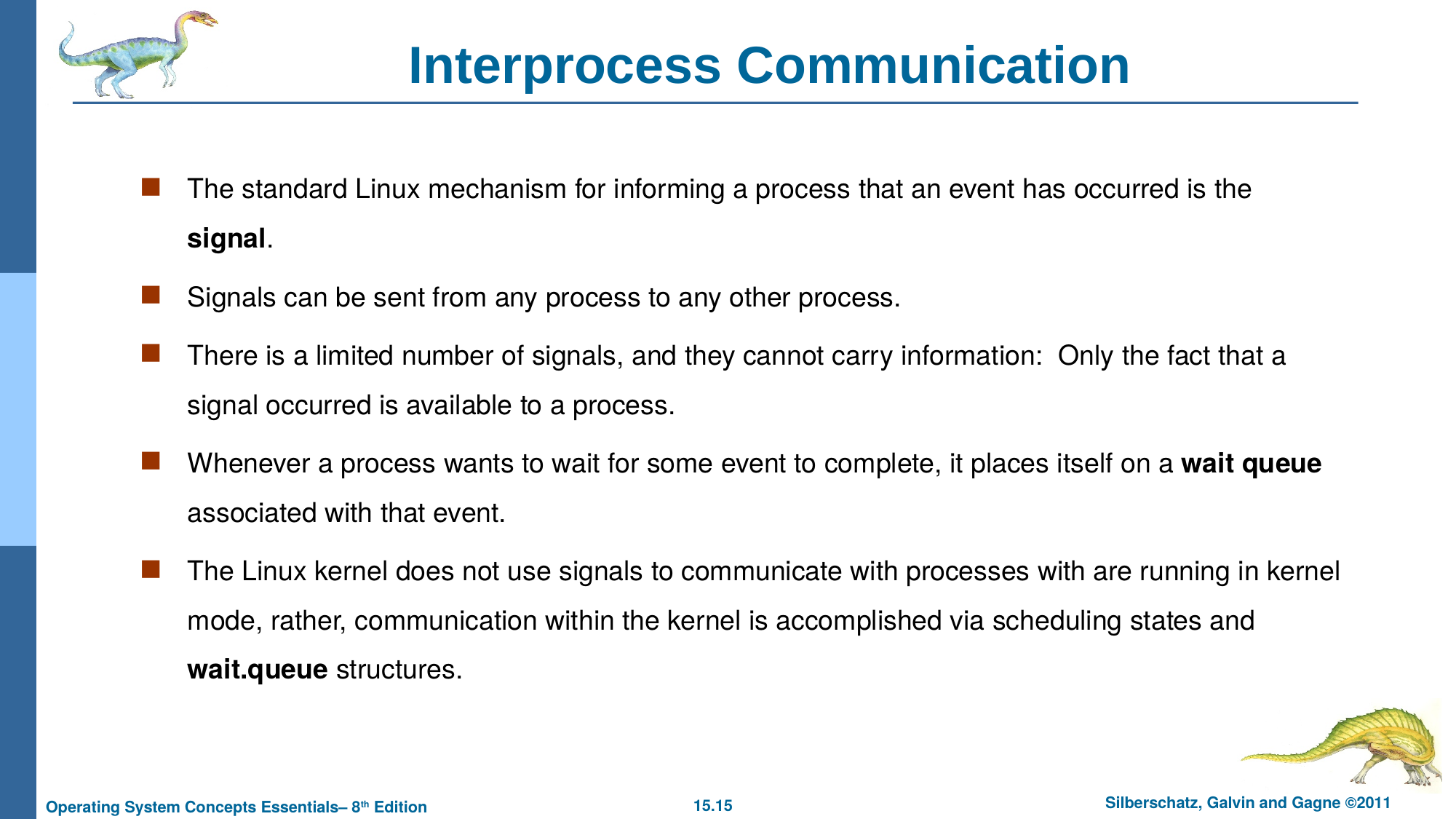

# Interprocess Communication
The standard Linux mechanism for informing a process that an event has occurred is the signal.
Signals can be sent from any process to any other process.
There is a limited number of signals, and they cannot carry information:  Only the fact that a signal occurred is available to a process.
Whenever a process wants to wait for some event to complete, it places itself on a wait queue associated with that event.
The Linux kernel does not use signals to communicate with processes with are running in kernel mode, rather, communication within the kernel is accomplished via scheduling states and wait.queue structures.